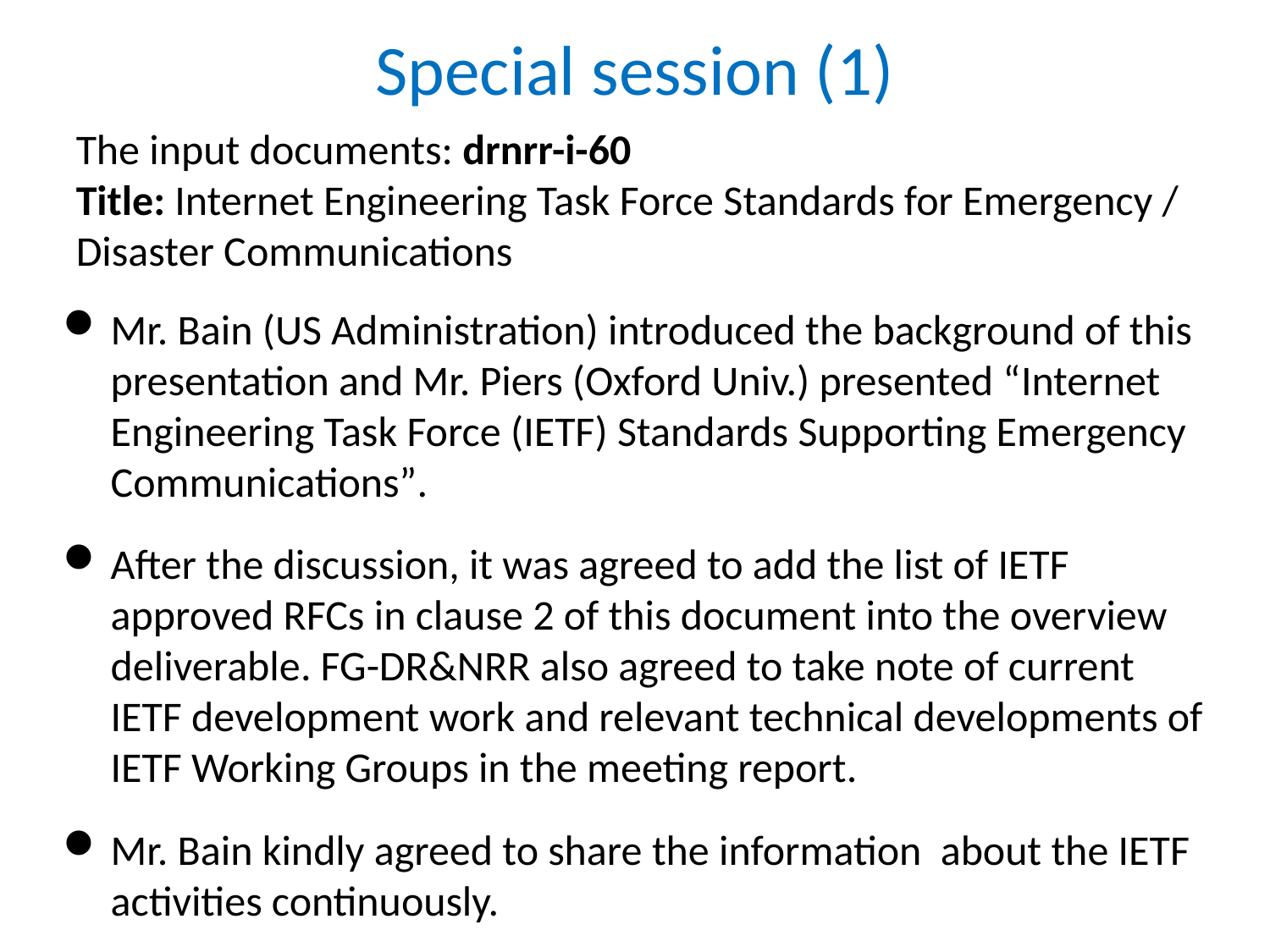

# Special session (1)
The input documents: drnrr-i-60
Title: Internet Engineering Task Force Standards for Emergency / Disaster Communications
Mr. Bain (US Administration) introduced the background of this presentation and Mr. Piers (Oxford Univ.) presented “Internet Engineering Task Force (IETF) Standards Supporting Emergency Communications”.
After the discussion, it was agreed to add the list of IETF approved RFCs in clause 2 of this document into the overview deliverable. FG-DR&NRR also agreed to take note of current IETF development work and relevant technical developments of IETF Working Groups in the meeting report.
Mr. Bain kindly agreed to share the information  about the IETF activities continuously.